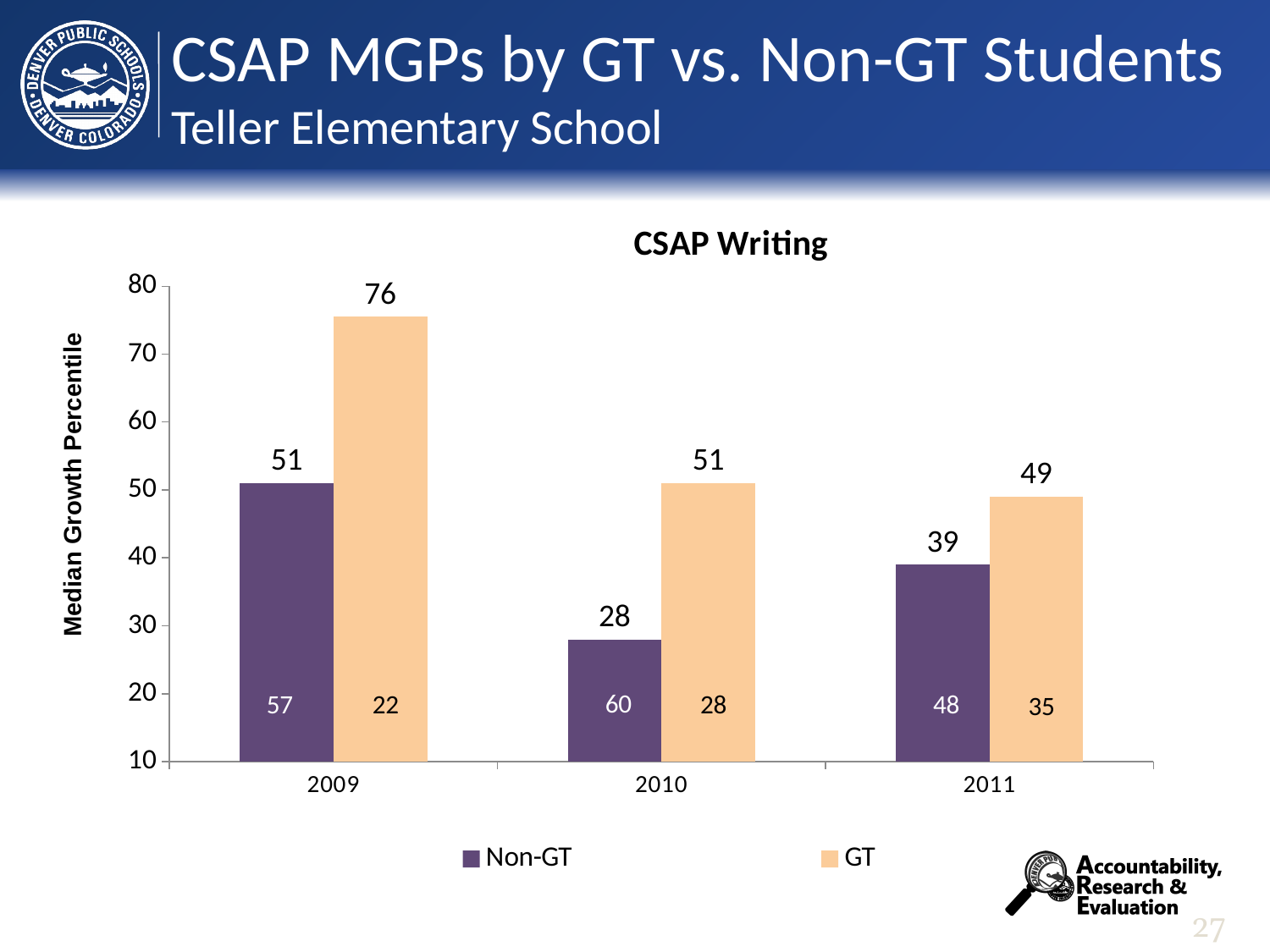

# CSAP MGPs by GT vs. Non-GT Students Teller Elementary School

### Chart

| Category | Non-GT | GT |
|---|---|---|
| 2009 | 51.0 | 75.5 |
| 2010 | 28.0 | 51.0 |
| 2011 | 39.0 | 49.0 |
Median Growth Percentile
27